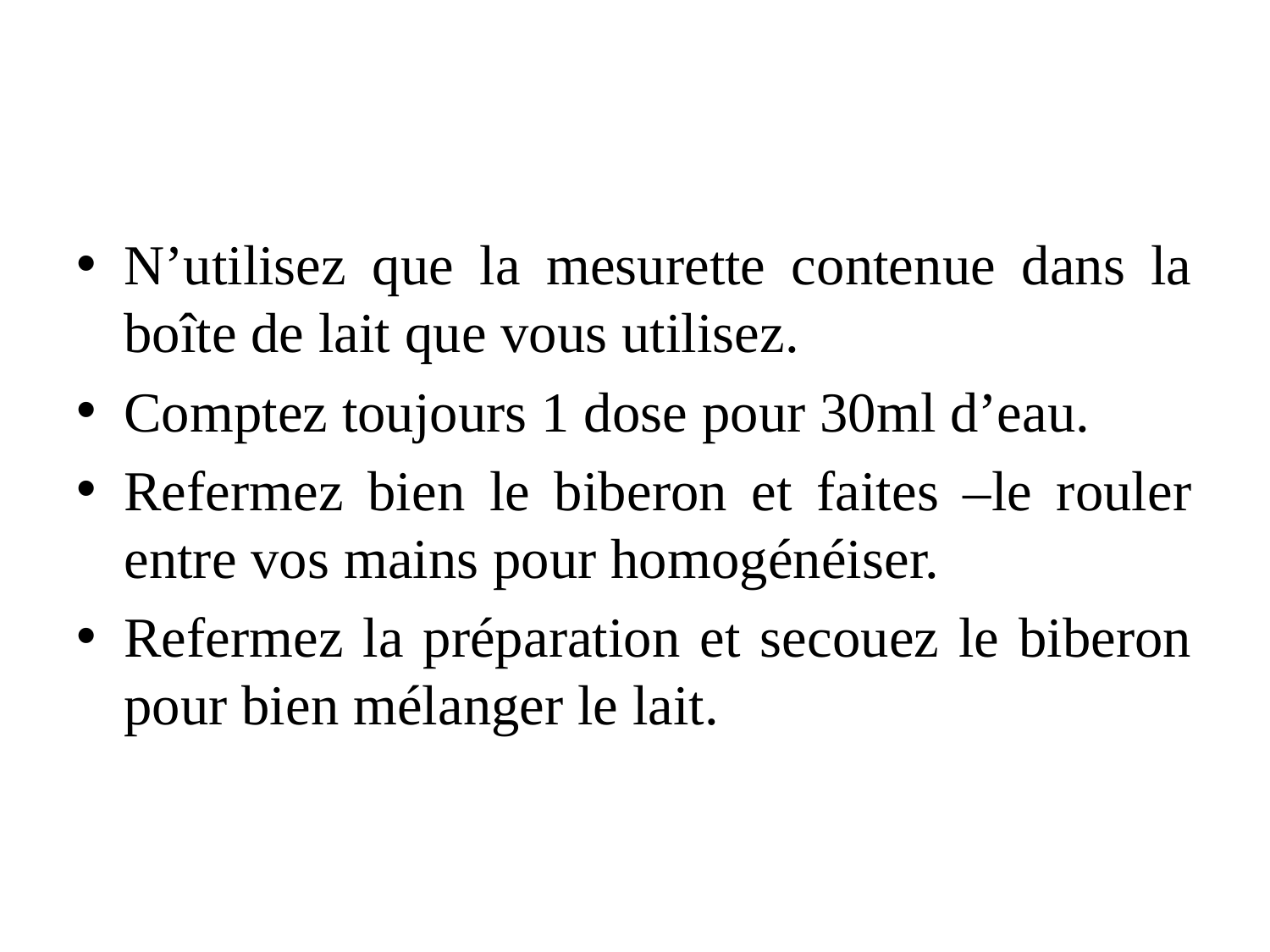

#
N’utilisez que la mesurette contenue dans la boîte de lait que vous utilisez.
Comptez toujours 1 dose pour 30ml d’eau.
Refermez bien le biberon et faites –le rouler entre vos mains pour homogénéiser.
Refermez la préparation et secouez le biberon pour bien mélanger le lait.